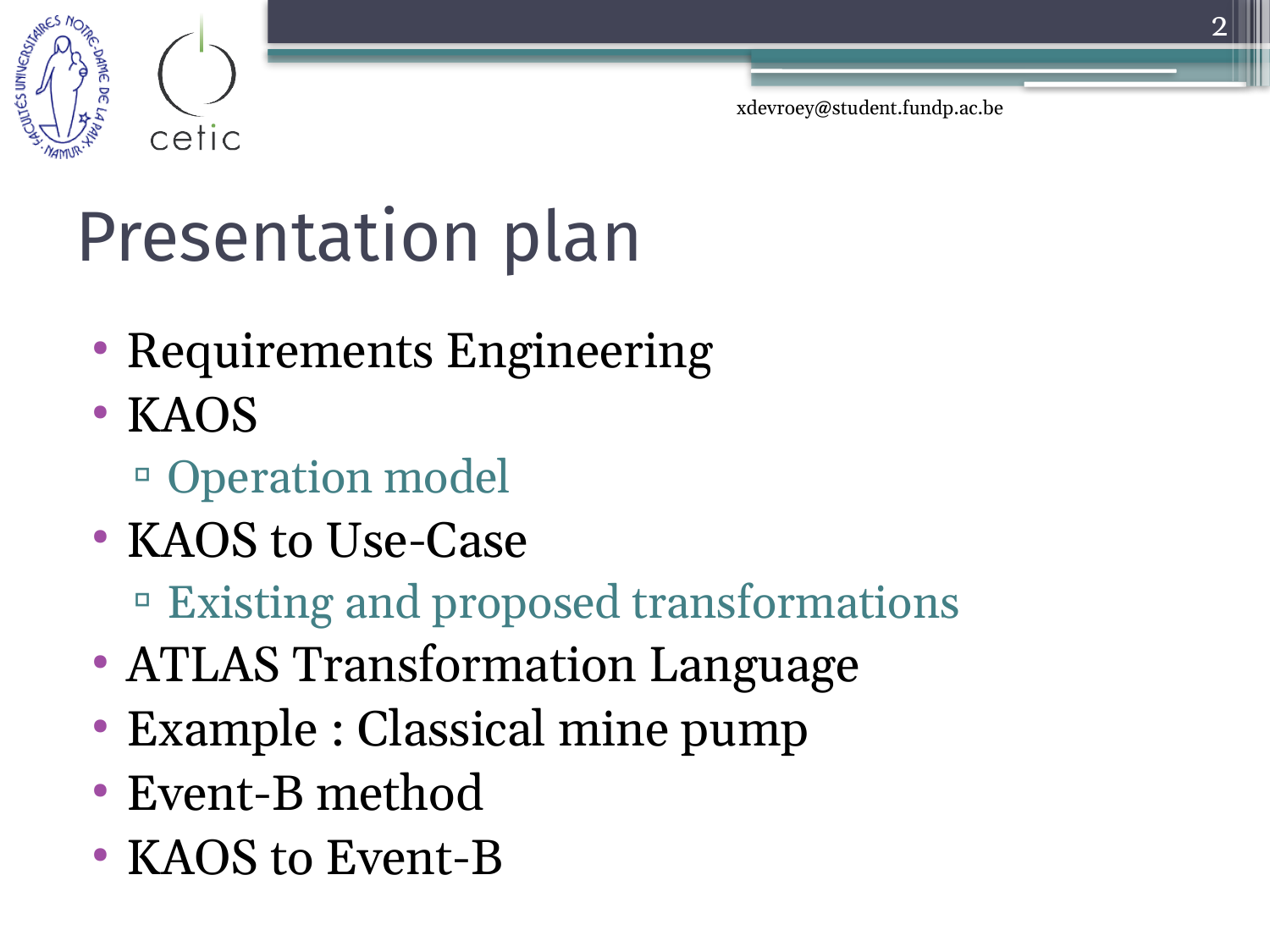

2
xdevroey@student.fundp.ac.be
# Presentation plan
Requirements Engineering
KAOS
Operation model
KAOS to Use-Case
Existing and proposed transformations
ATLAS Transformation Language
Example : Classical mine pump
Event-B method
KAOS to Event-B